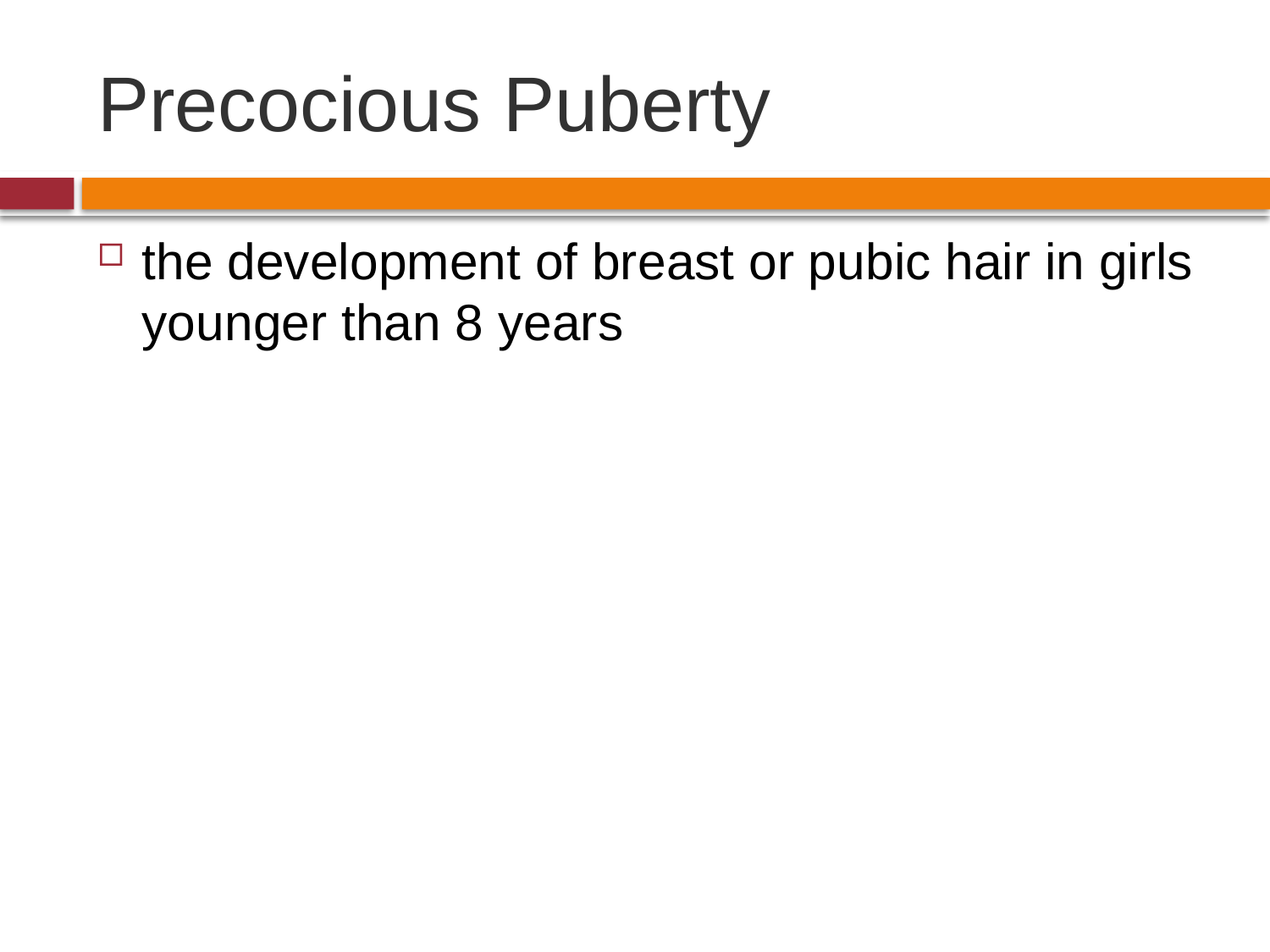

# Precocious Puberty
the development of breast or pubic hair in girls younger than 8 years